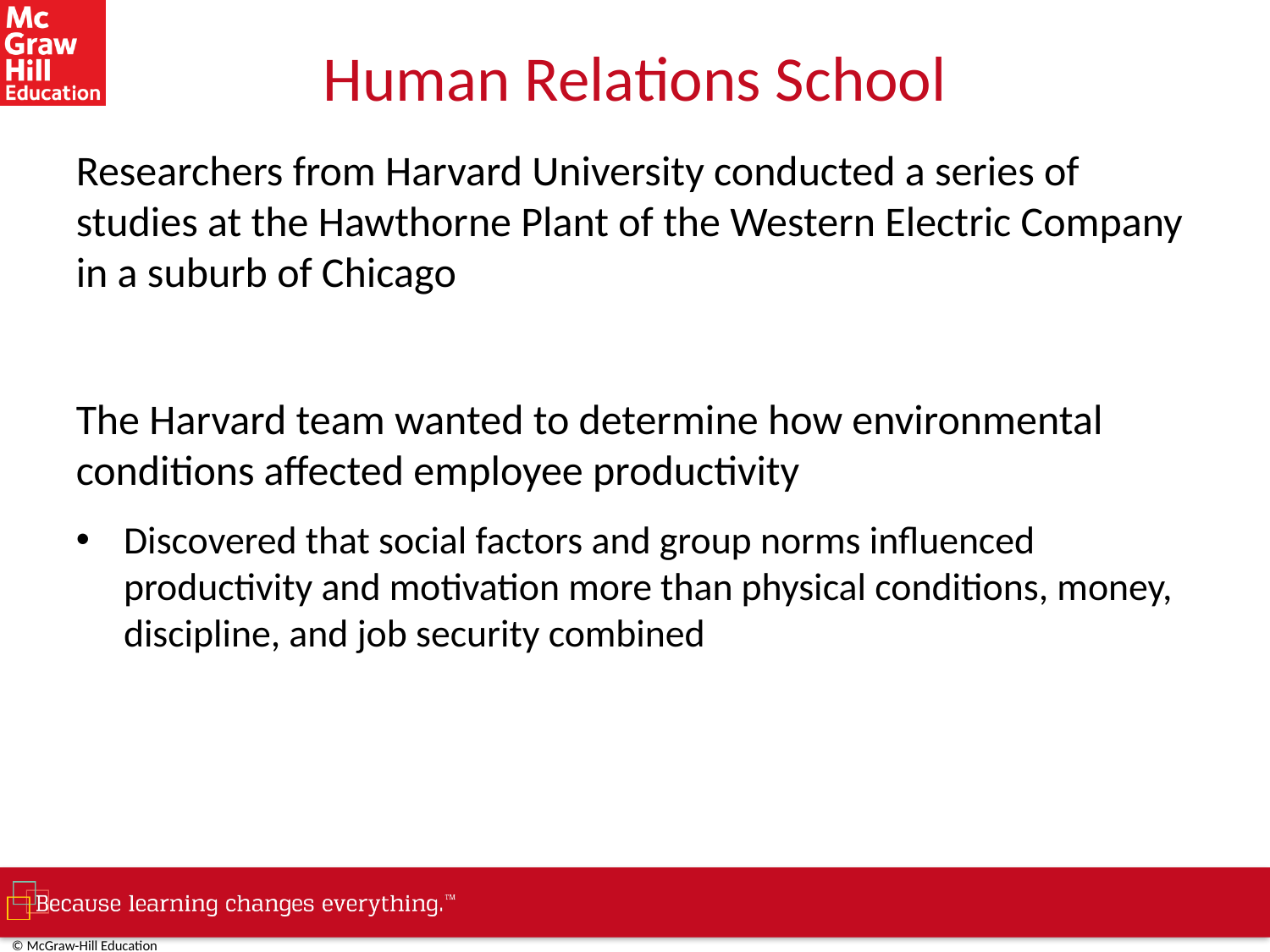

# Human Relations School
Researchers from Harvard University conducted a series of studies at the Hawthorne Plant of the Western Electric Company in a suburb of Chicago

The Harvard team wanted to determine how environmental conditions affected employee productivity
Discovered that social factors and group norms influenced productivity and motivation more than physical conditions, money, discipline, and job security combined